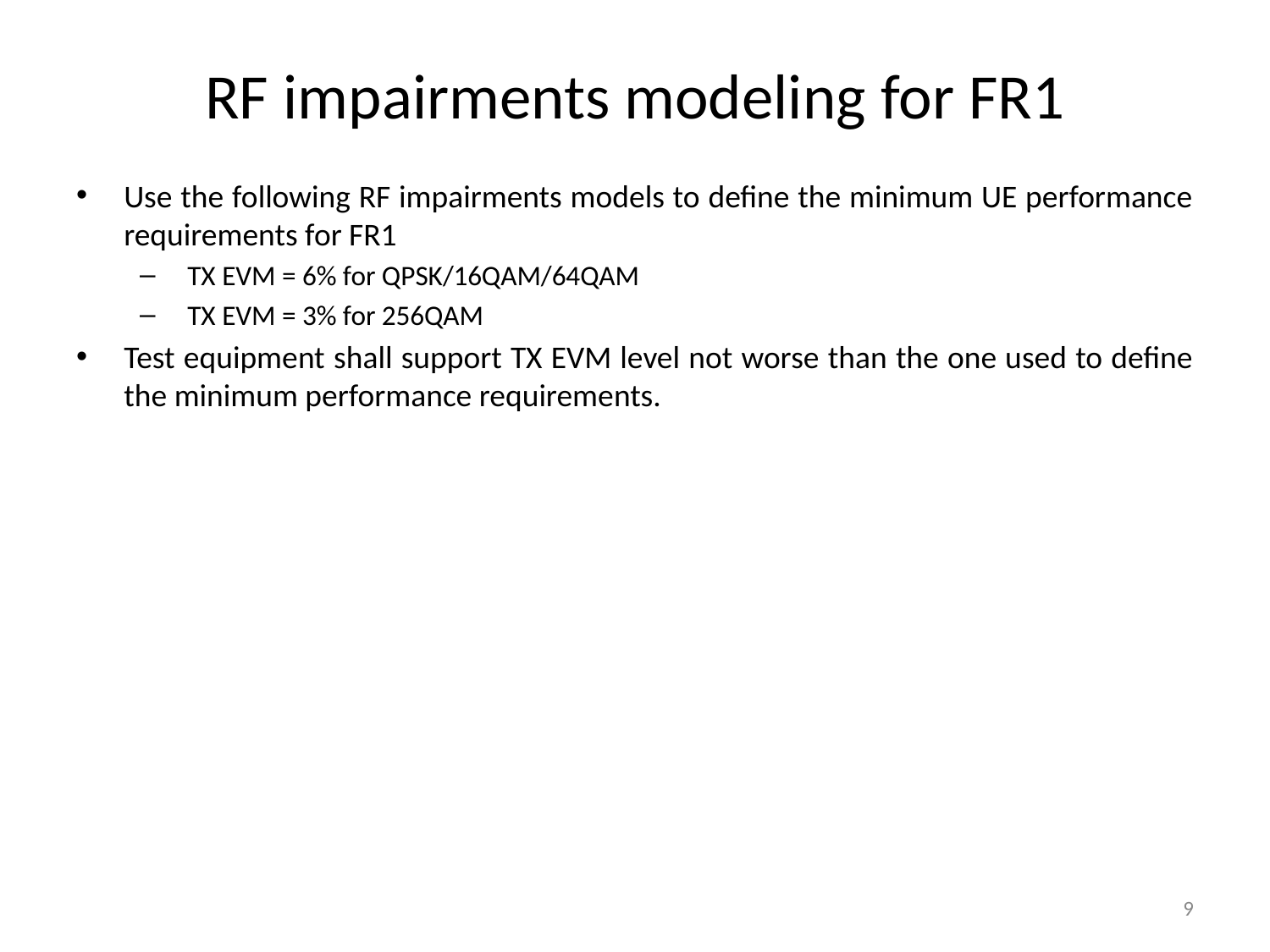

# RF impairments modeling for FR1
Use the following RF impairments models to define the minimum UE performance requirements for FR1
TX EVM = 6% for QPSK/16QAM/64QAM
TX EVM = 3% for 256QAM
Test equipment shall support TX EVM level not worse than the one used to define the minimum performance requirements.
9